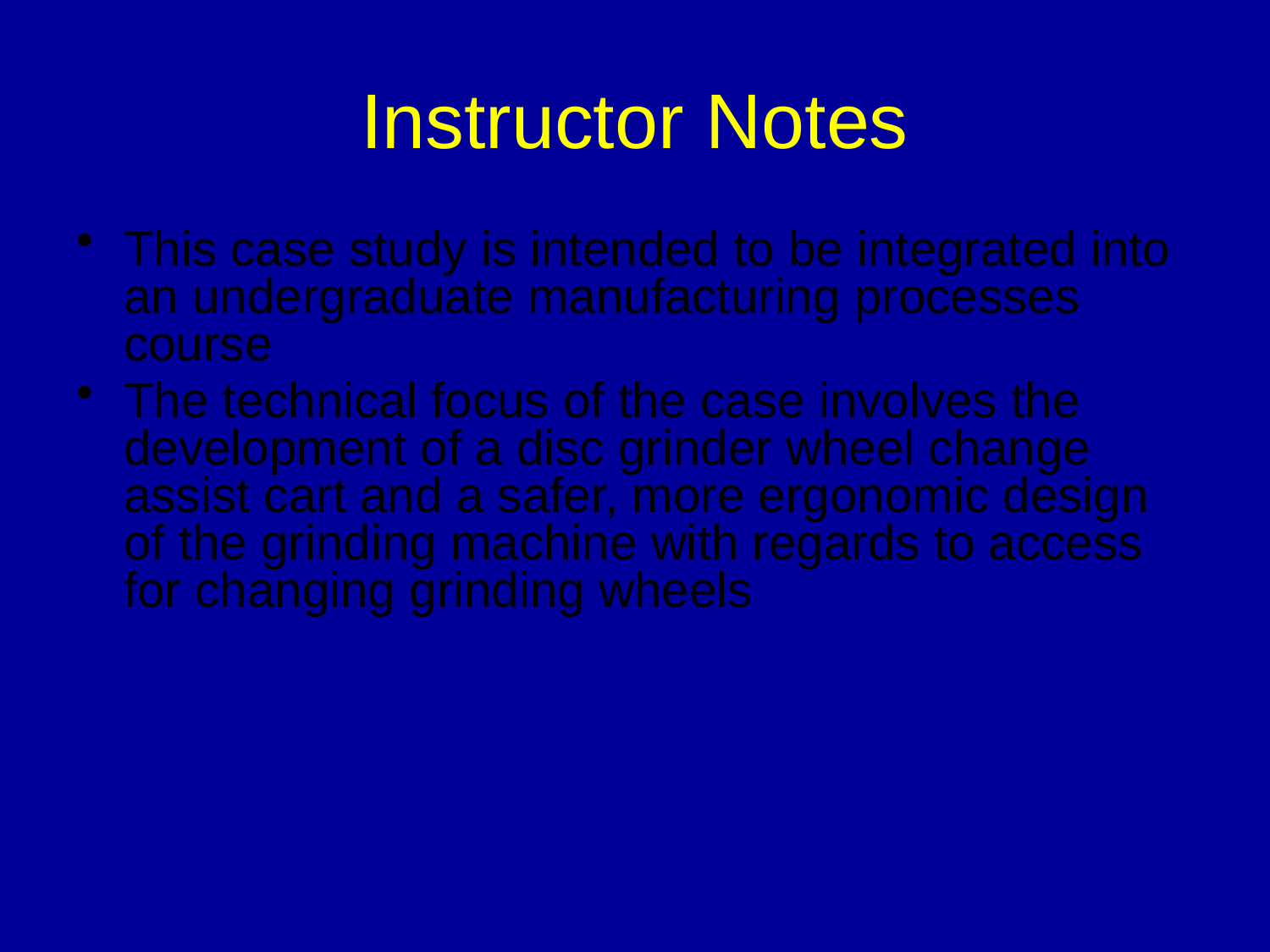

# Instructor Notes
This case study is intended to be integrated into an undergraduate manufacturing processes course
The technical focus of the case involves the development of a disc grinder wheel change assist cart and a safer, more ergonomic design of the grinding machine with regards to access for changing grinding wheels